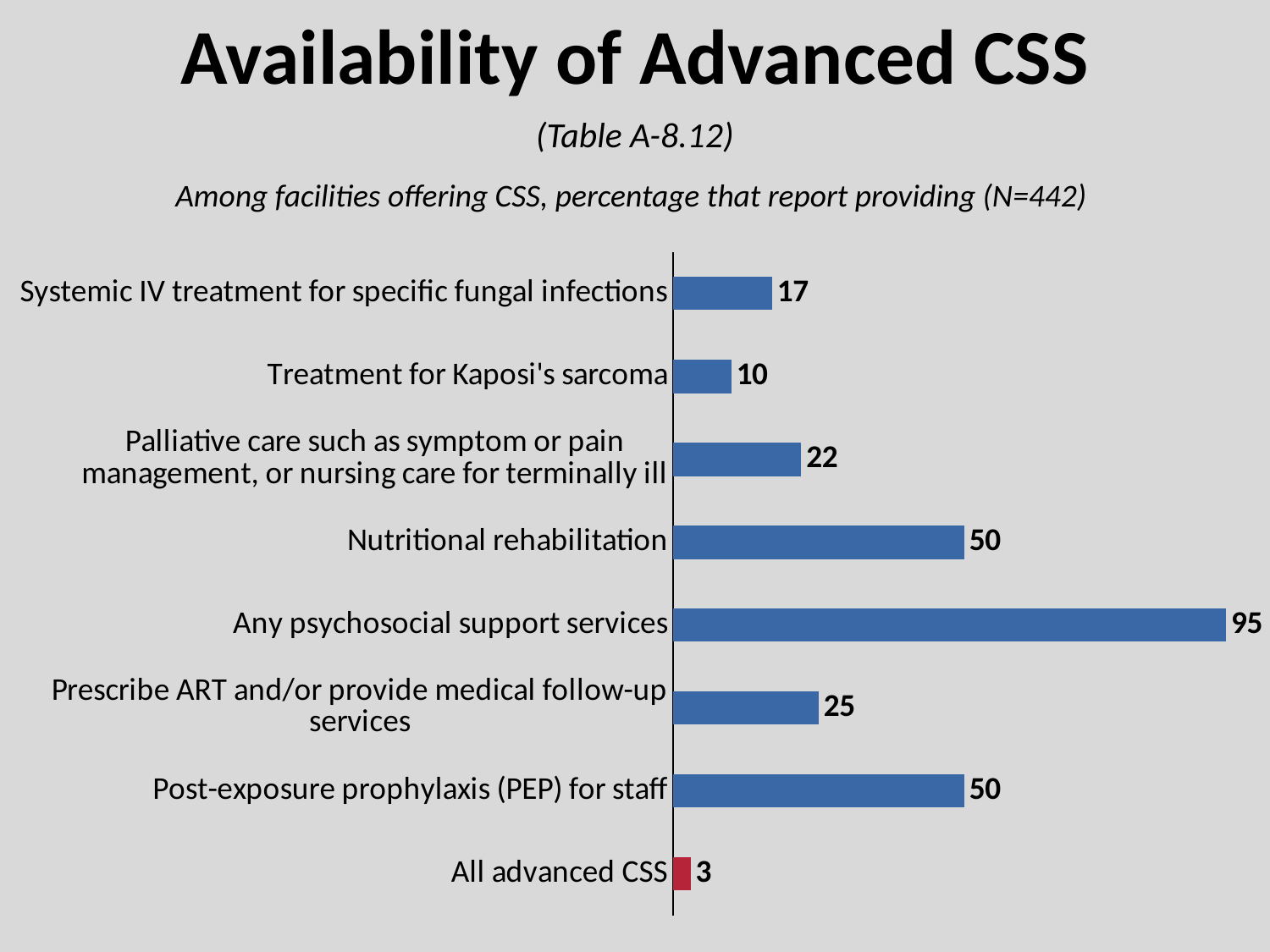

# Availability of Advanced CSS
(Table A-8.12)
Among facilities offering CSS, percentage that report providing (N=442)

### Chart

| Category | Series 1 |
|---|---|
| All advanced CSS | 3.0 |
| Post-exposure prophylaxis (PEP) for staff | 50.0 |
| Prescribe ART and/or provide medical follow-up services | 25.0 |
| Any psychosocial support services | 95.0 |
| Nutritional rehabilitation | 50.0 |
| Palliative care such as symptom or pain management, or nursing care for terminally ill | 22.0 |
| Treatment for Kaposi's sarcoma | 10.0 |
| Systemic IV treatment for specific fungal infections | 17.0 |